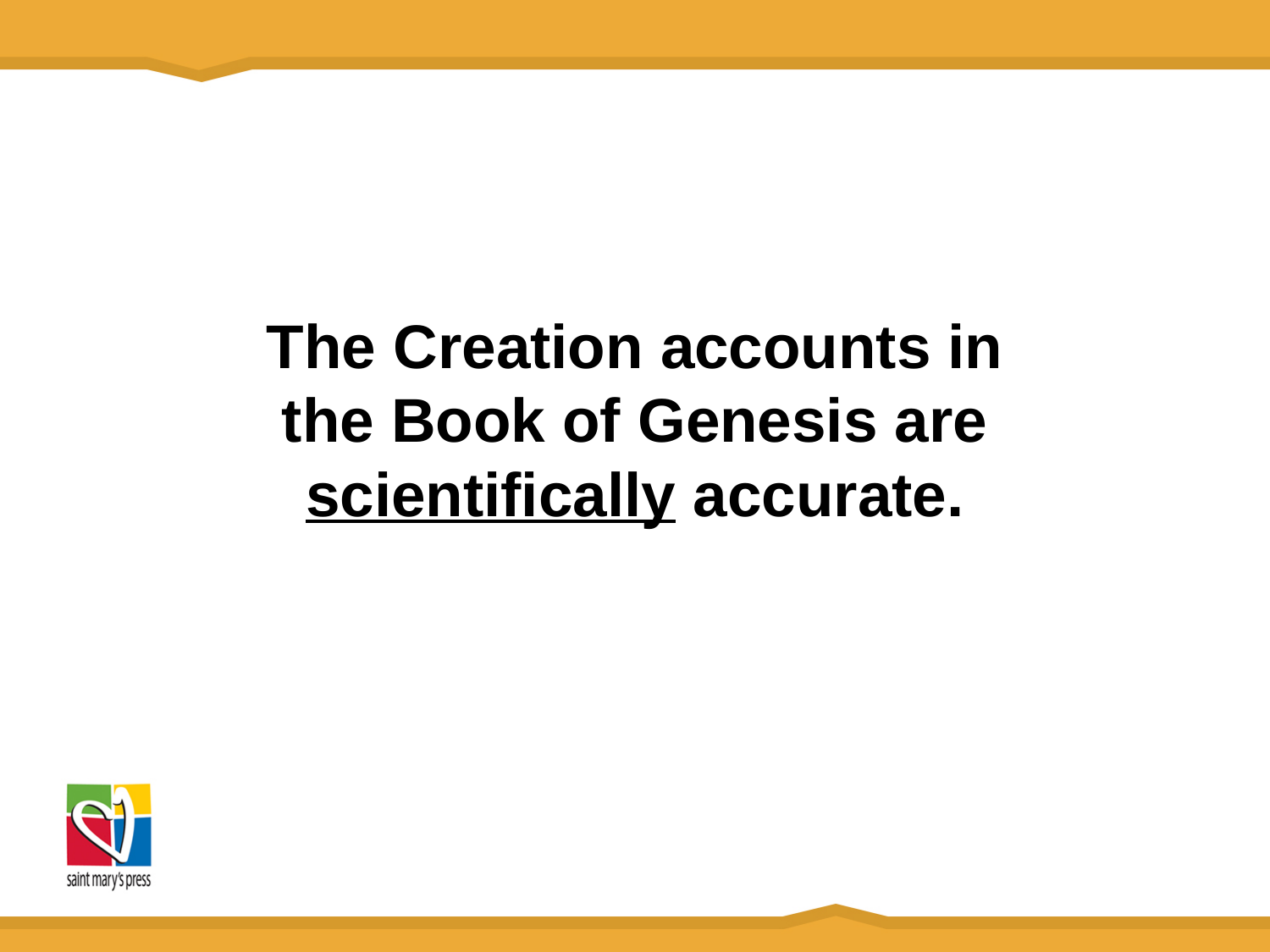

# The Creation accounts in the Book of Genesis are scientifically accurate.